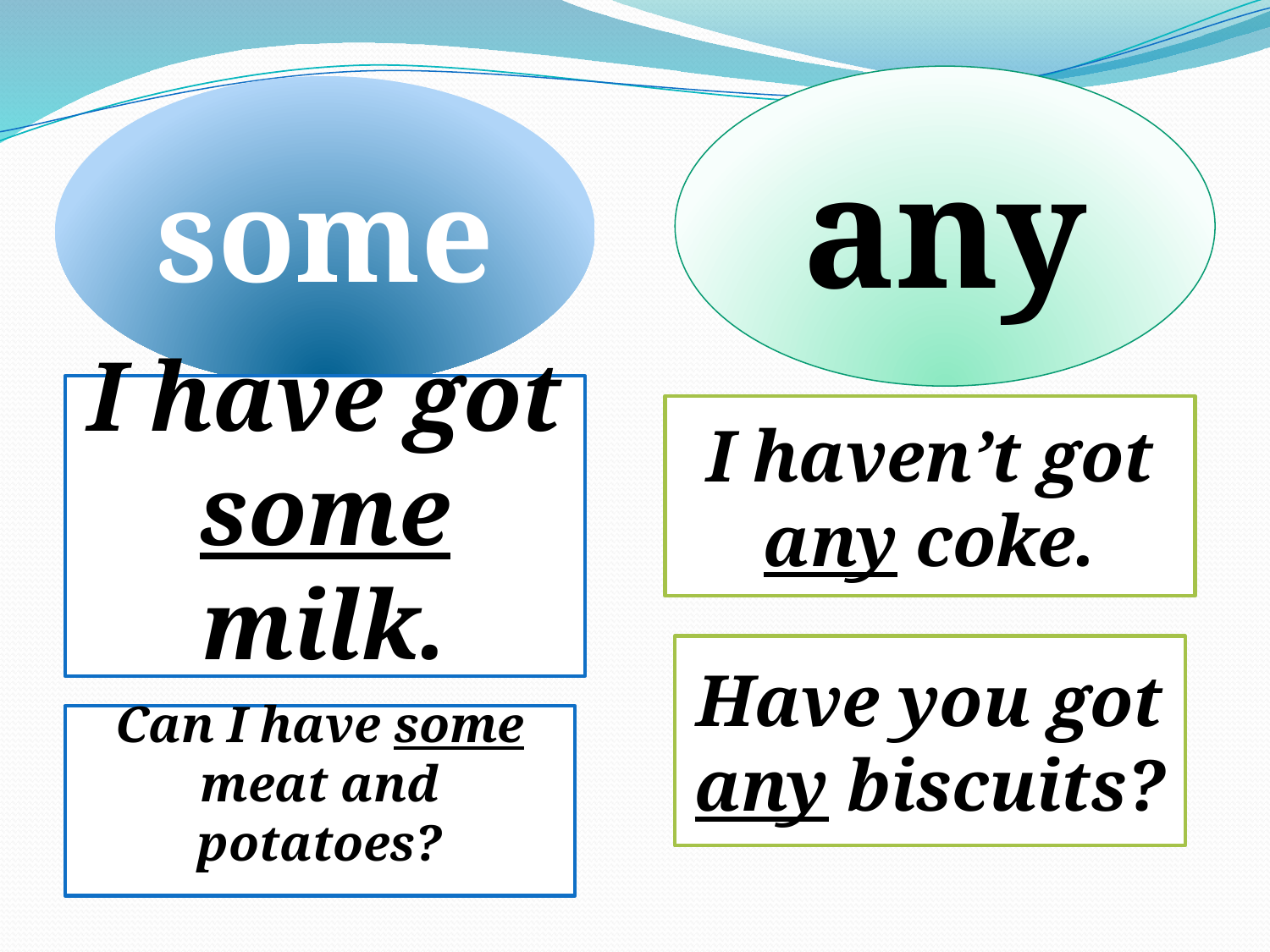

any
some
I have got some milk.

I haven’t got any coke.
Have you got any biscuits?
Can I have some meat and potatoes?